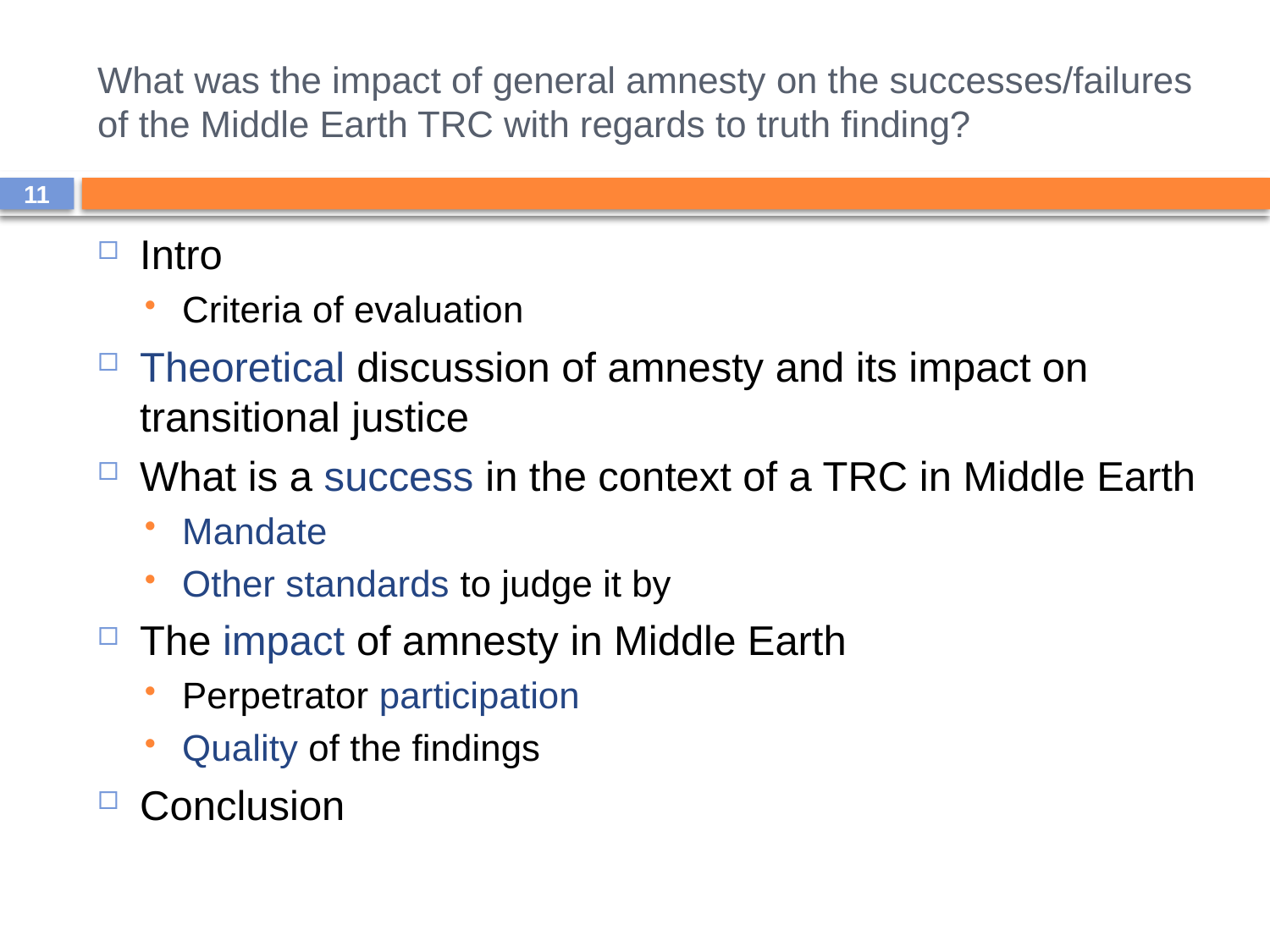

# What was the impact of general amnesty on the successes/failures of the Middle Earth TRC with regards to truth finding?
11
Intro
Criteria of evaluation
Theoretical discussion of amnesty and its impact on transitional justice
What is a success in the context of a TRC in Middle Earth
Mandate
Other standards to judge it by
The impact of amnesty in Middle Earth
Perpetrator participation
Quality of the findings
Conclusion